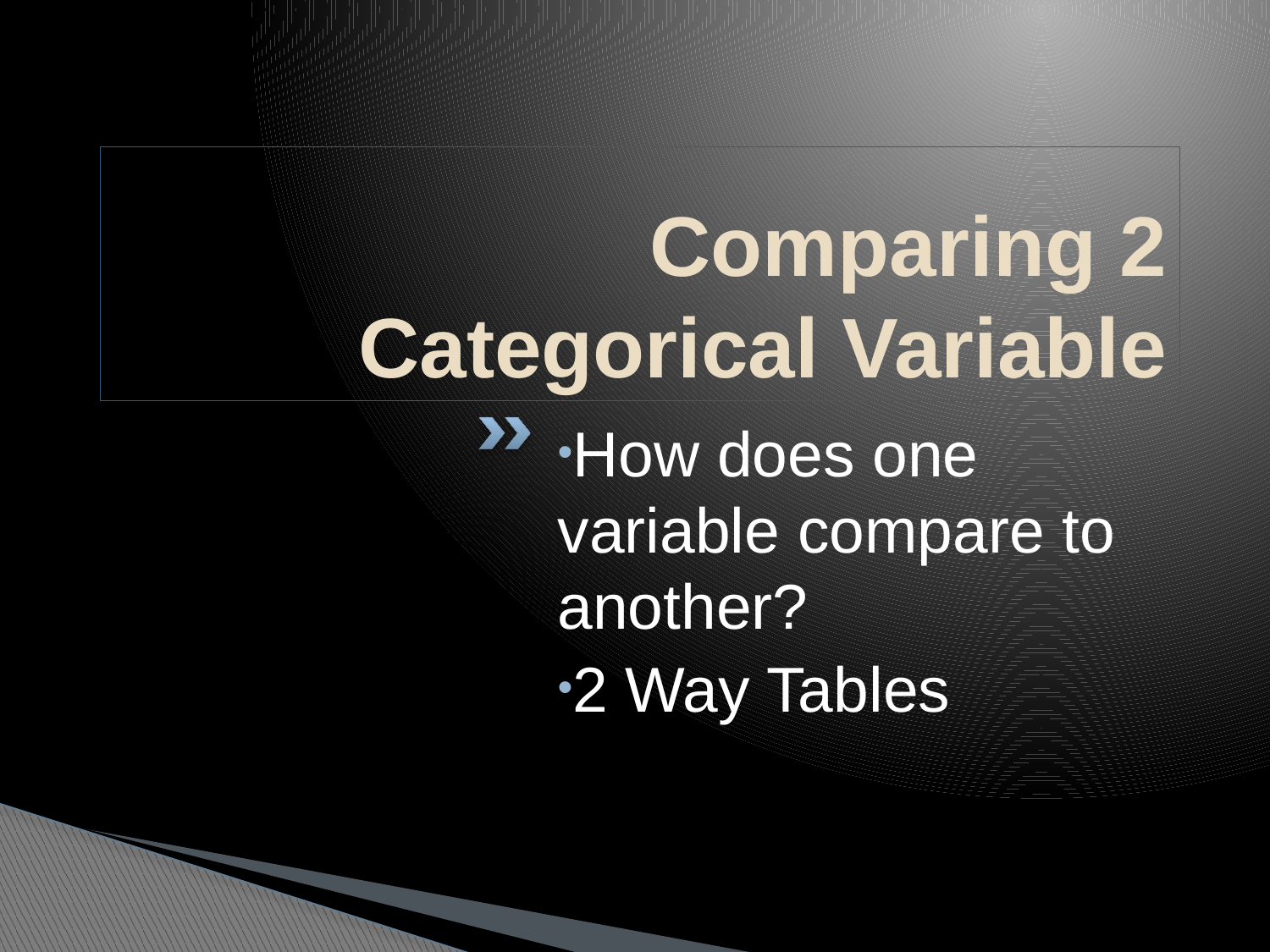

# Comparing 2 Categorical Variable
How does one variable compare to another?
2 Way Tables